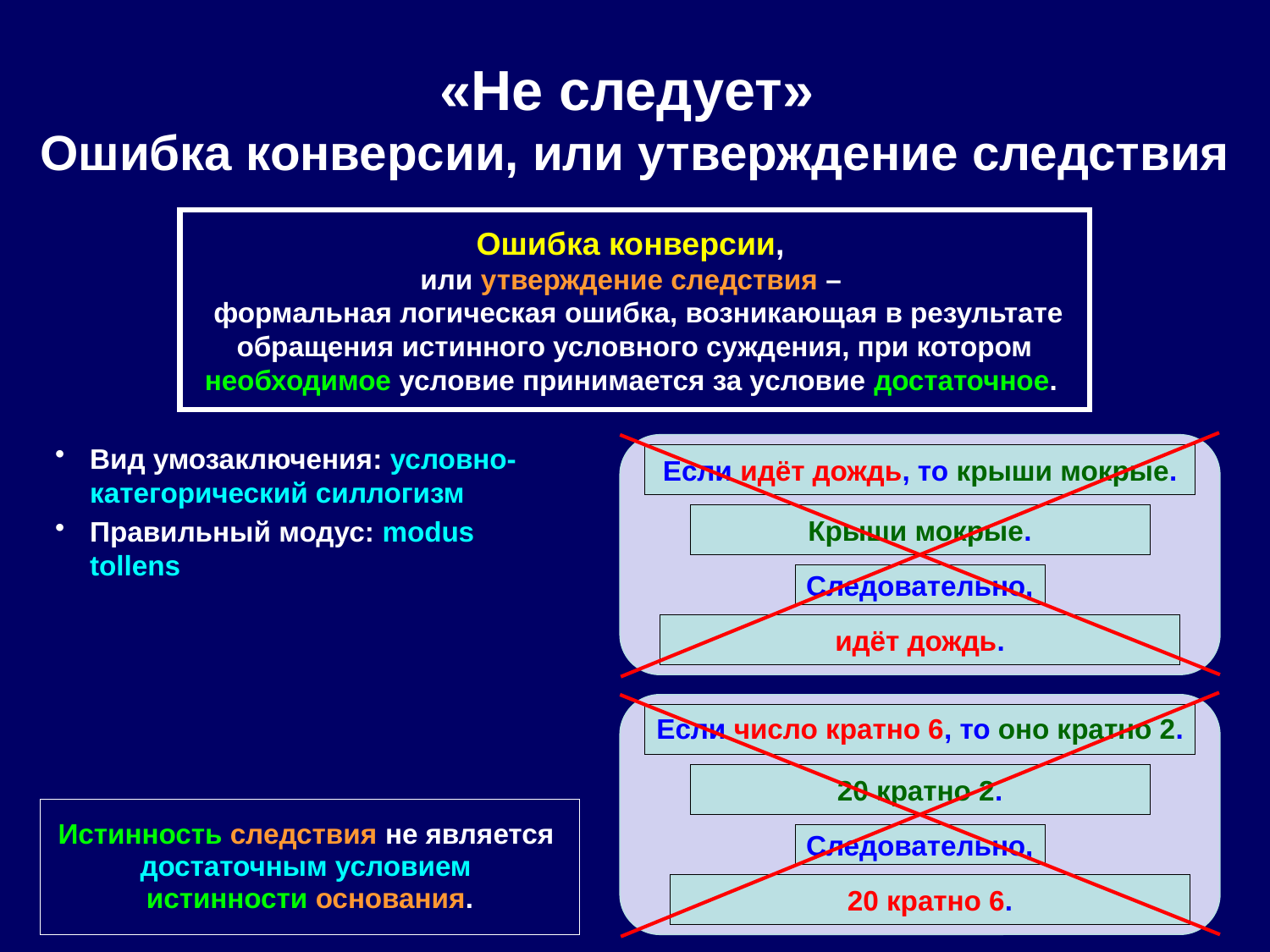

# «Не следует» Ошибка конверсии, или утверждение следствия
Ошибка конверсии,
или утверждение следствия –
 формальная логическая ошибка, возникающая в результате обращения истинного условного суждения, при котором необходимое условие принимается за условие достаточное.
Вид умозаключения: условно- категорический силлогизм
Правильный модус: modus tollens

Если идёт дождь, то крыши мокрые.
Крыши мокрые.
Следовательно,
идёт дождь.

Если число кратно 6, то оно кратно 2.
20 кратно 2.
Истинность следствия не является
достаточным условием
истинности основания.
Следовательно,
20 кратно 6.